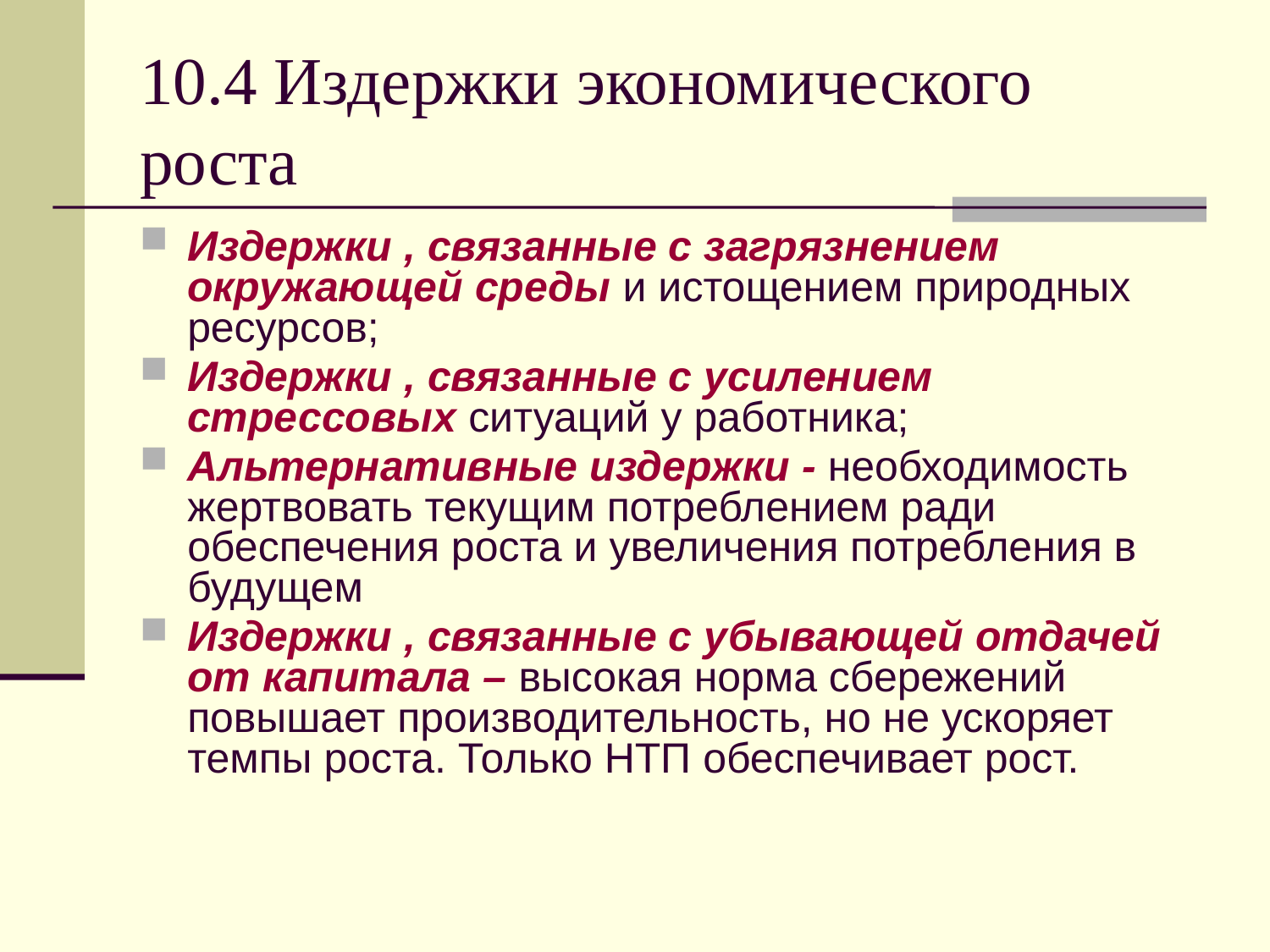

# 10.4 Издержки экономического роста
Издержки , связанные с загрязнением окружающей среды и истощением природных ресурсов;
Издержки , связанные с усилением стрессовых ситуаций у работника;
Альтернативные издержки - необходимость жертвовать текущим потреблением ради обеспечения роста и увеличения потребления в будущем
Издержки , связанные с убывающей отдачей от капитала – высокая норма сбережений повышает производительность, но не ускоряет темпы роста. Только НТП обеспечивает рост.